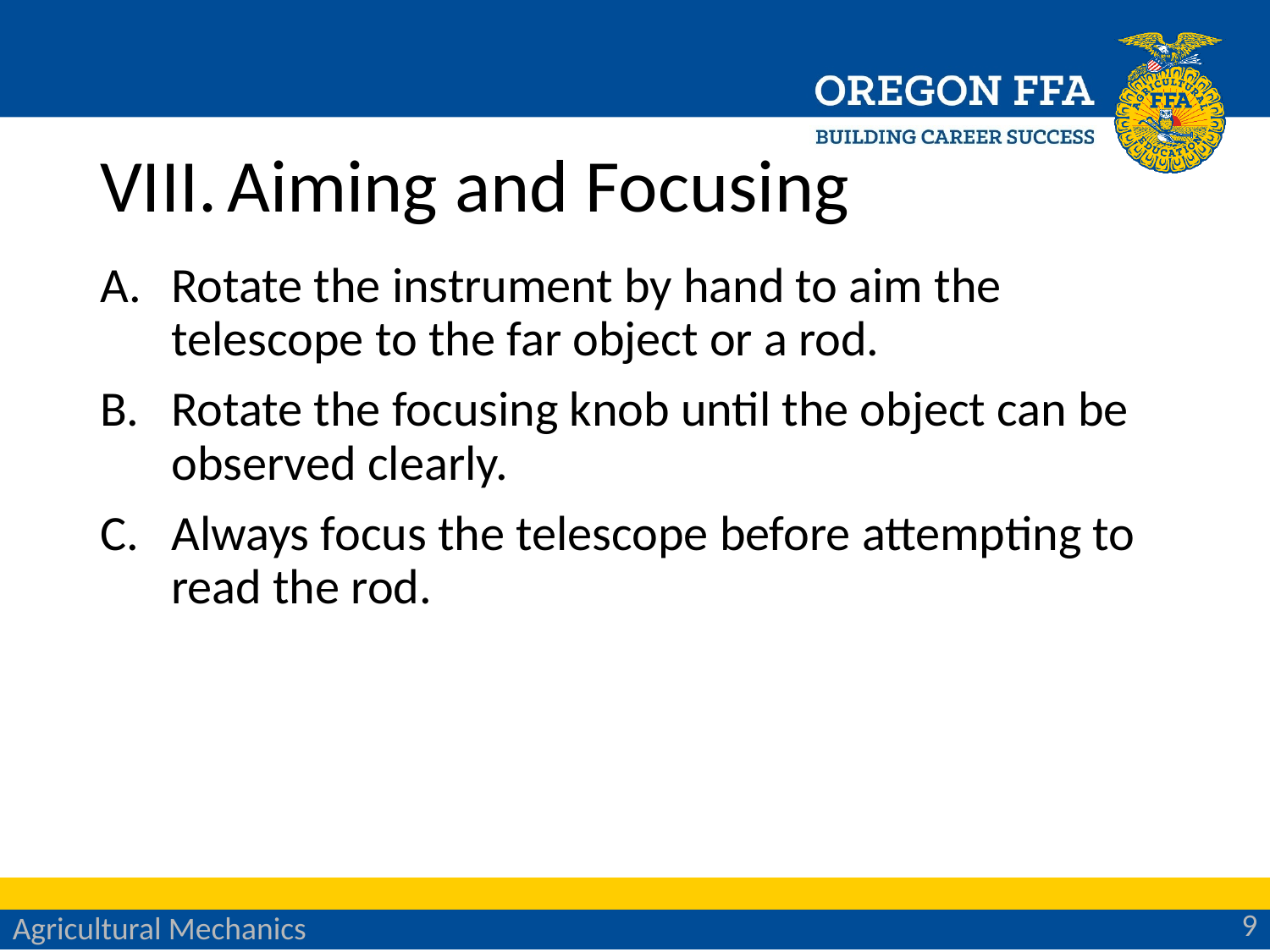

# Aiming and Focusing
Rotate the instrument by hand to aim the telescope to the far object or a rod.
Rotate the focusing knob until the object can be observed clearly.
Always focus the telescope before attempting to read the rod.

9
Agricultural Mechanics